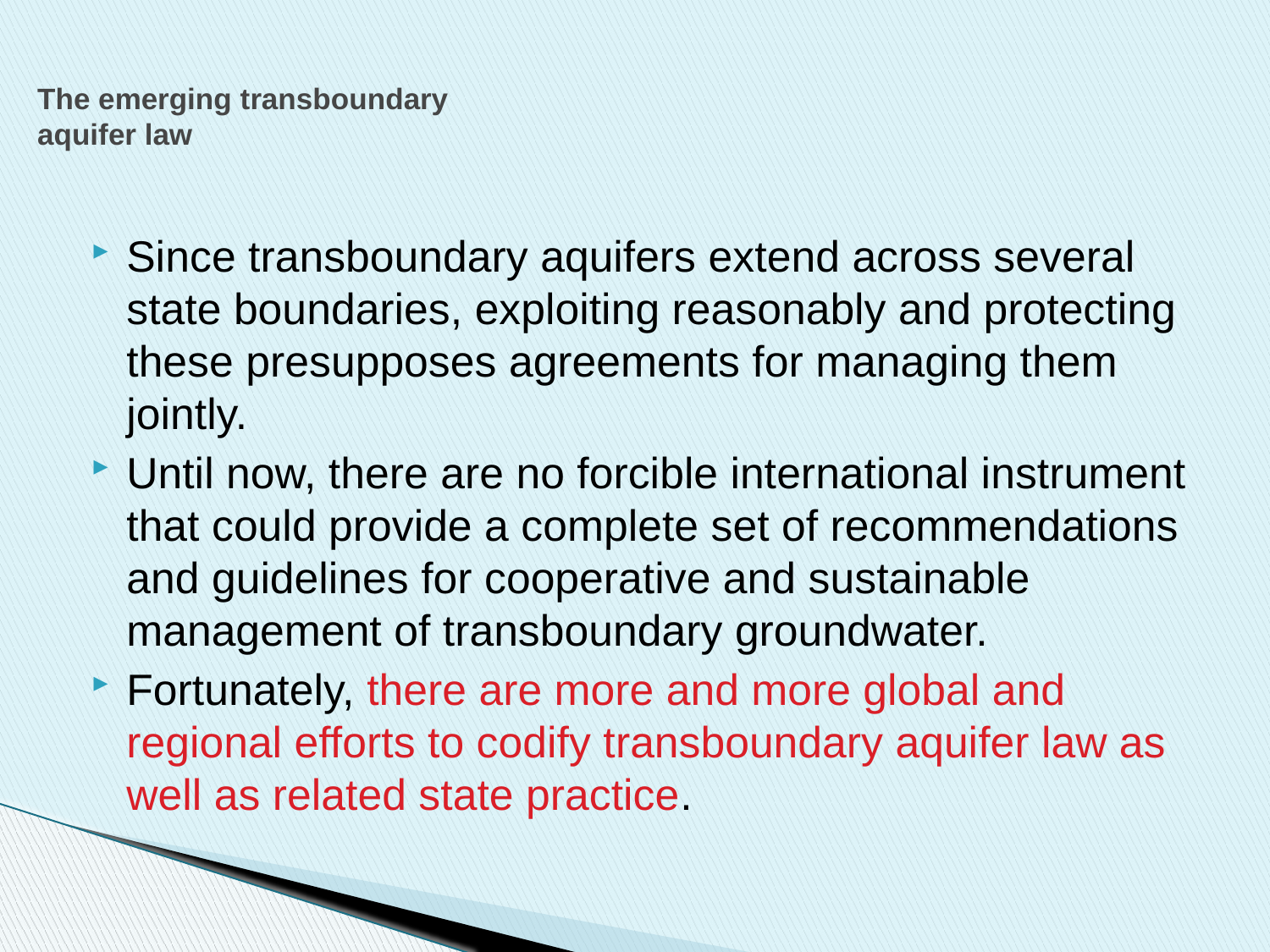

# The emerging transboundary aquifer law
Since transboundary aquifers extend across several state boundaries, exploiting reasonably and protecting these presupposes agreements for managing them jointly.
Until now, there are no forcible international instrument that could provide a complete set of recommendations and guidelines for cooperative and sustainable management of transboundary groundwater.
Fortunately, there are more and more global and regional efforts to codify transboundary aquifer law as well as related state practice.